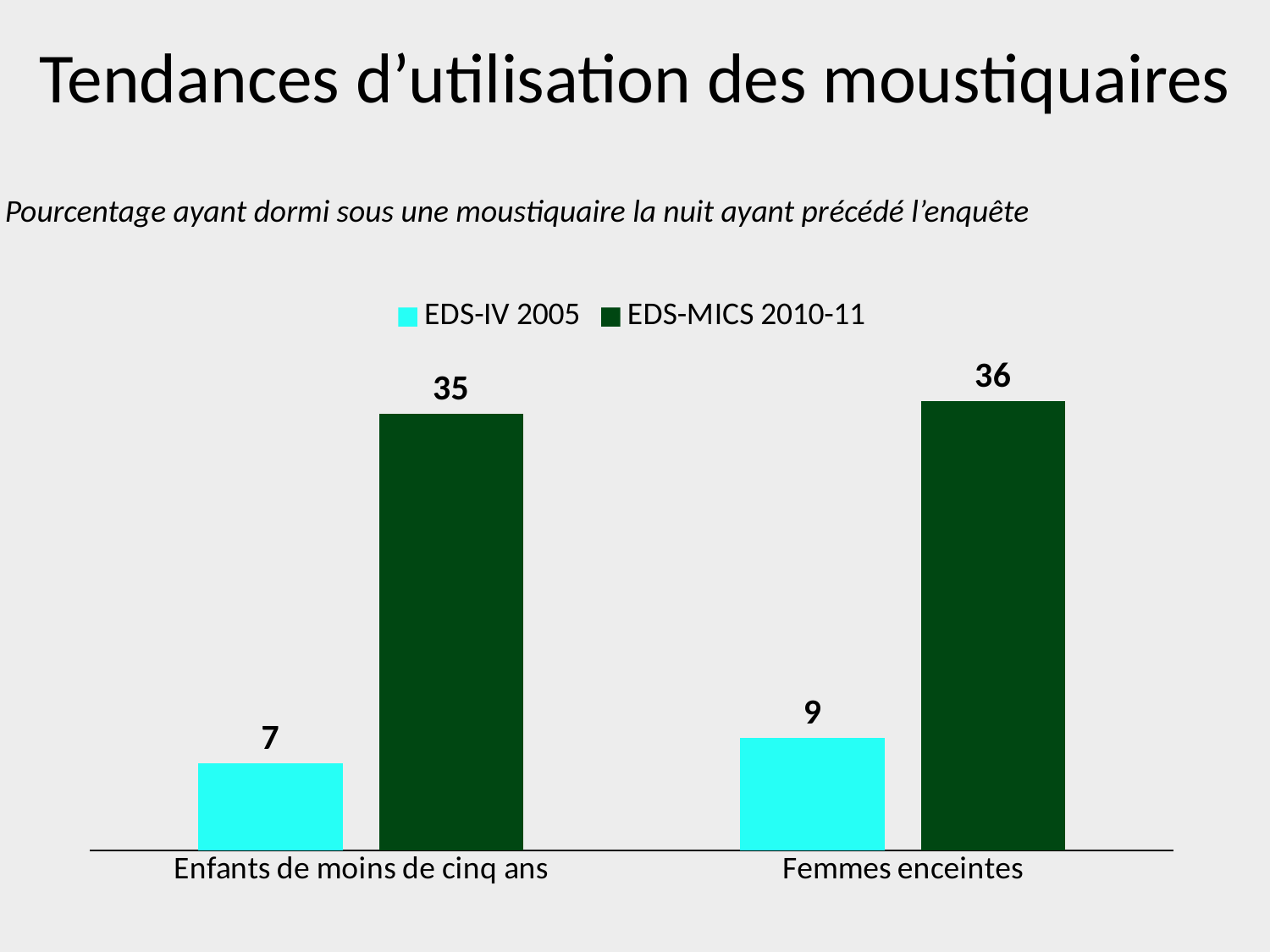

# Tendances d’utilisation des moustiquaires
Pourcentage ayant dormi sous une moustiquaire la nuit ayant précédé l’enquête

### Chart

| Category | EDS-IV 2005 | EDS-MICS 2010-11 |
|---|---|---|
| Enfants de moins de cinq ans | 7.0 | 35.0 |
| Femmes enceintes | 9.0 | 36.0 |